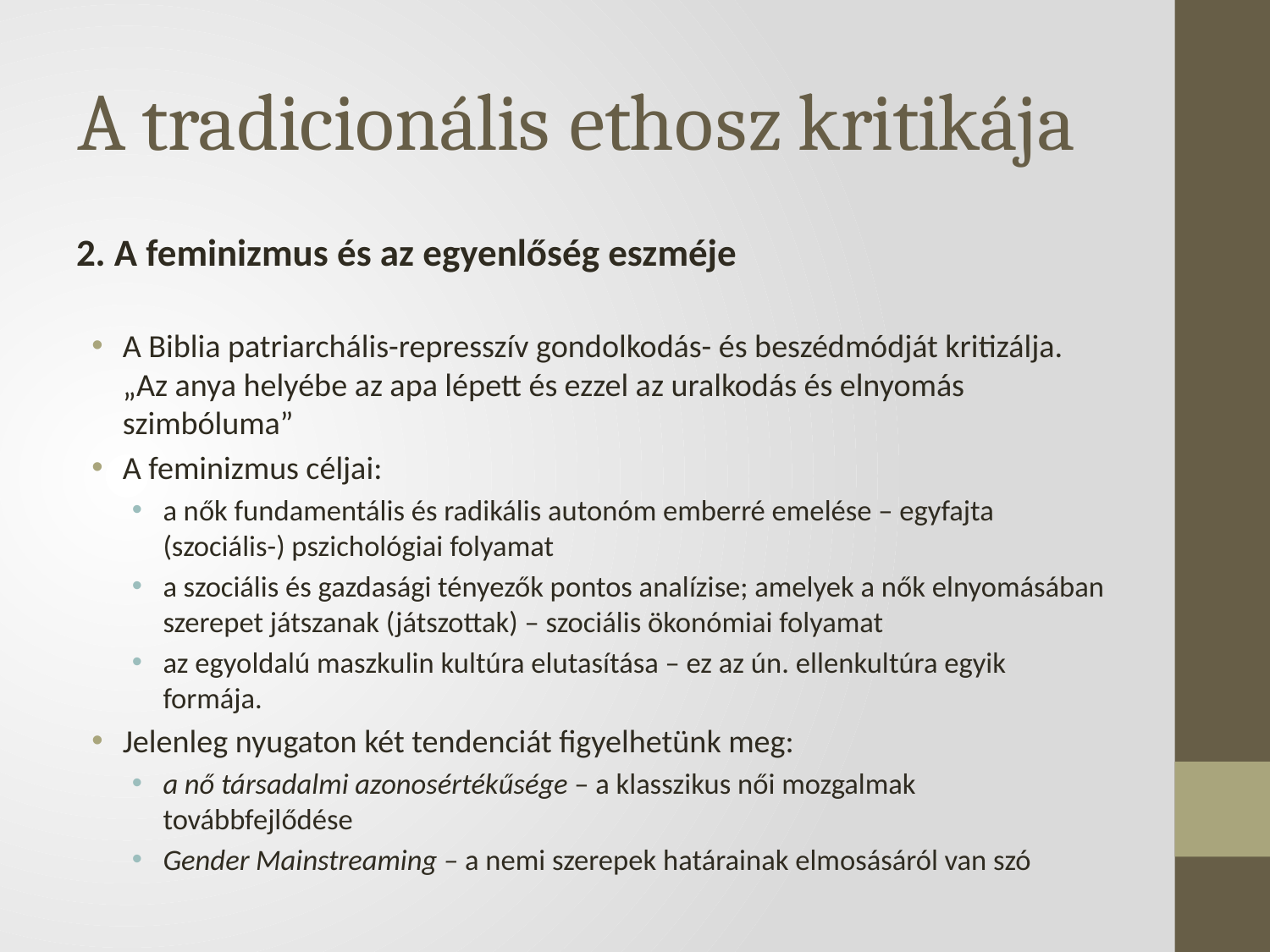

# A tradicionális ethosz kritikája
2. A feminizmus és az egyenlőség eszméje

A Biblia patriarchális-represszív gondolkodás- és beszédmódját kritizálja. „Az anya helyébe az apa lépett és ezzel az uralkodás és elnyomás szimbóluma”
A feminizmus céljai:
a nők fundamentális és radikális autonóm emberré emelése – egyfajta (szociális-) pszichológiai folyamat
a szociális és gazdasági tényezők pontos analízise; amelyek a nők elnyomásában szerepet játszanak (játszottak) – szociális ökonómiai folyamat
az egyoldalú maszkulin kultúra elutasítása – ez az ún. ellenkultúra egyik formája.
Jelenleg nyugaton két tendenciát figyelhetünk meg:
a nő társadalmi azonosértékűsége – a klasszikus női mozgalmak továbbfejlődése
Gender Mainstreaming – a nemi szerepek határainak elmosásáról van szó